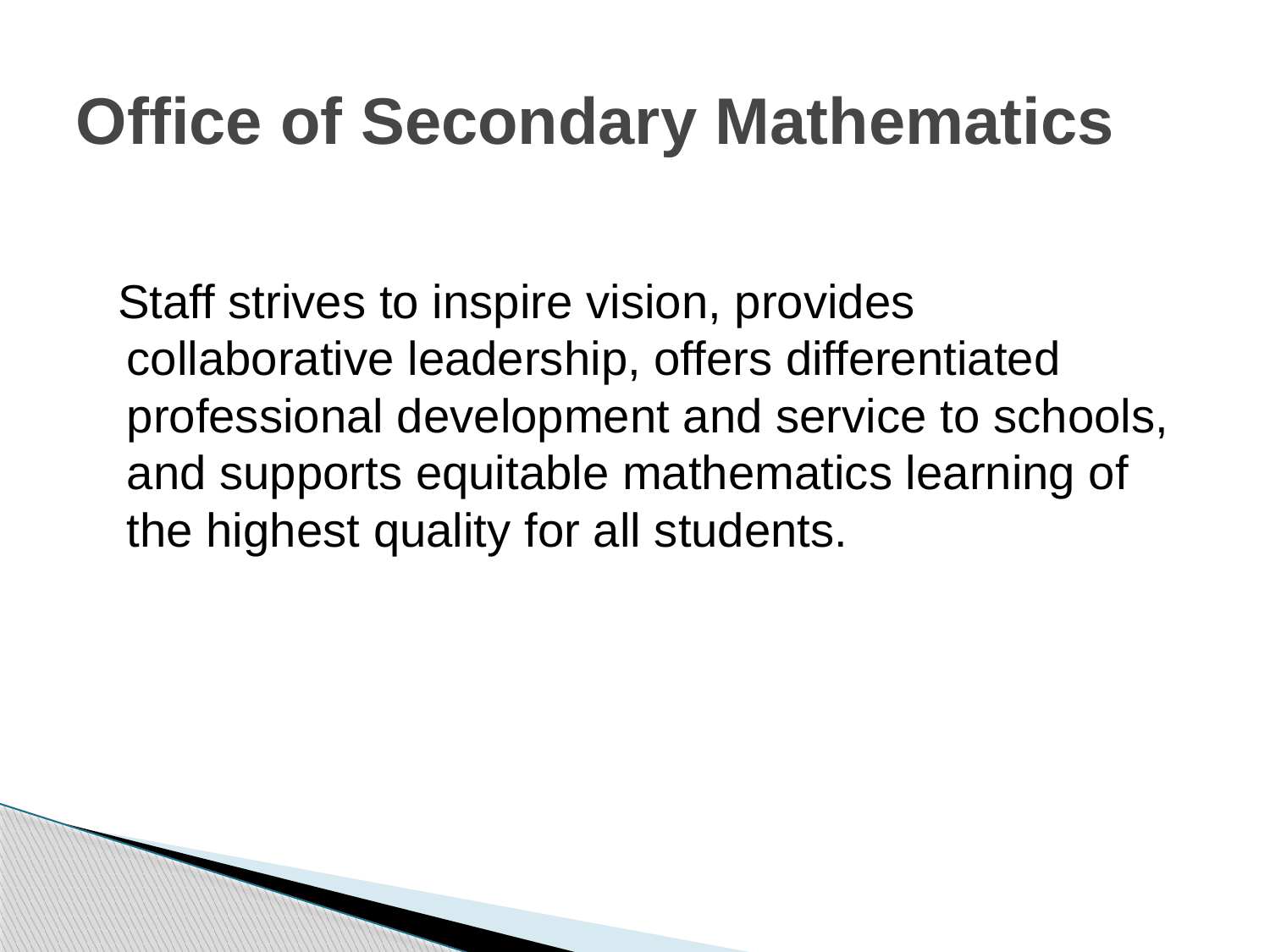

# Office of Secondary Mathematics
  Staff strives to inspire vision, provides collaborative leadership, offers differentiated professional development and service to schools, and supports equitable mathematics learning of the highest quality for all students.